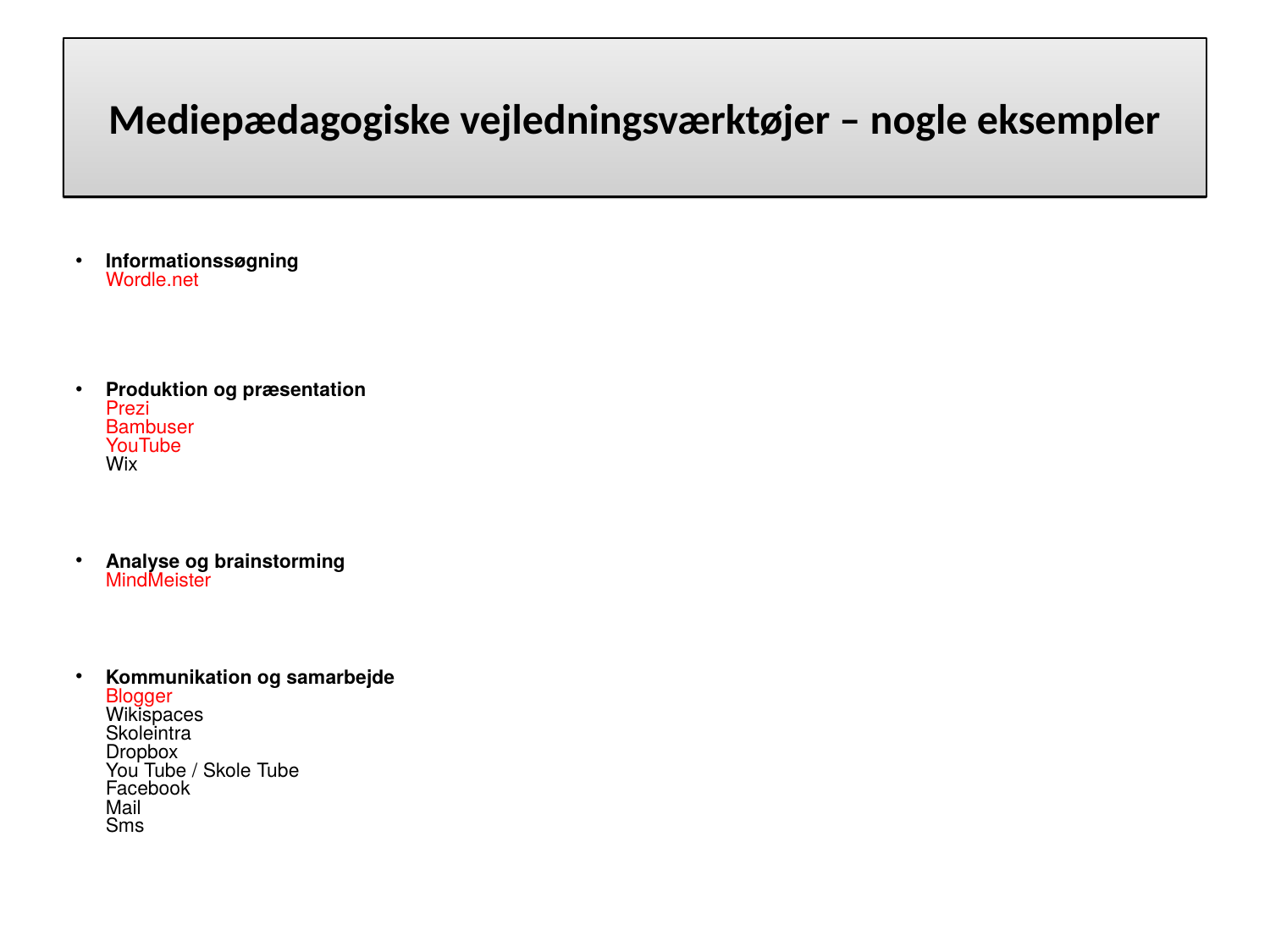

# Mediepædagogiske vejledningsværktøjer – nogle eksempler
Informationssøgning
Wordle.net

Produktion og præsentation
Prezi
Bambuser
YouTube
Wix

Analyse og brainstorming
MindMeister

Kommunikation og samarbejde
Blogger
Wikispaces
Skoleintra
Dropbox
You Tube / Skole Tube
Facebook
Mail
Sms